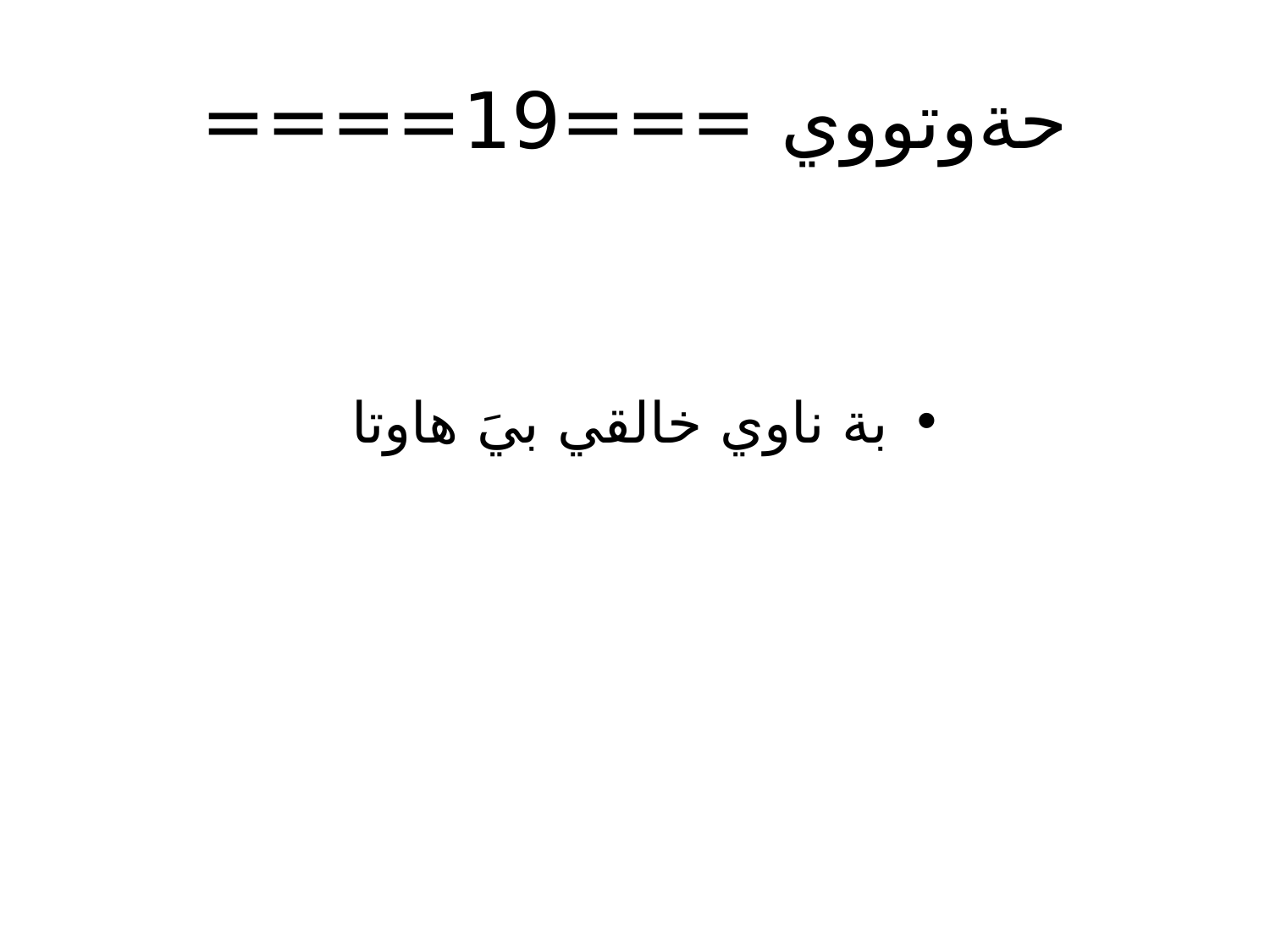

# حةوتووي ===19====

بة ناوي خالقي بيَ هاوتا